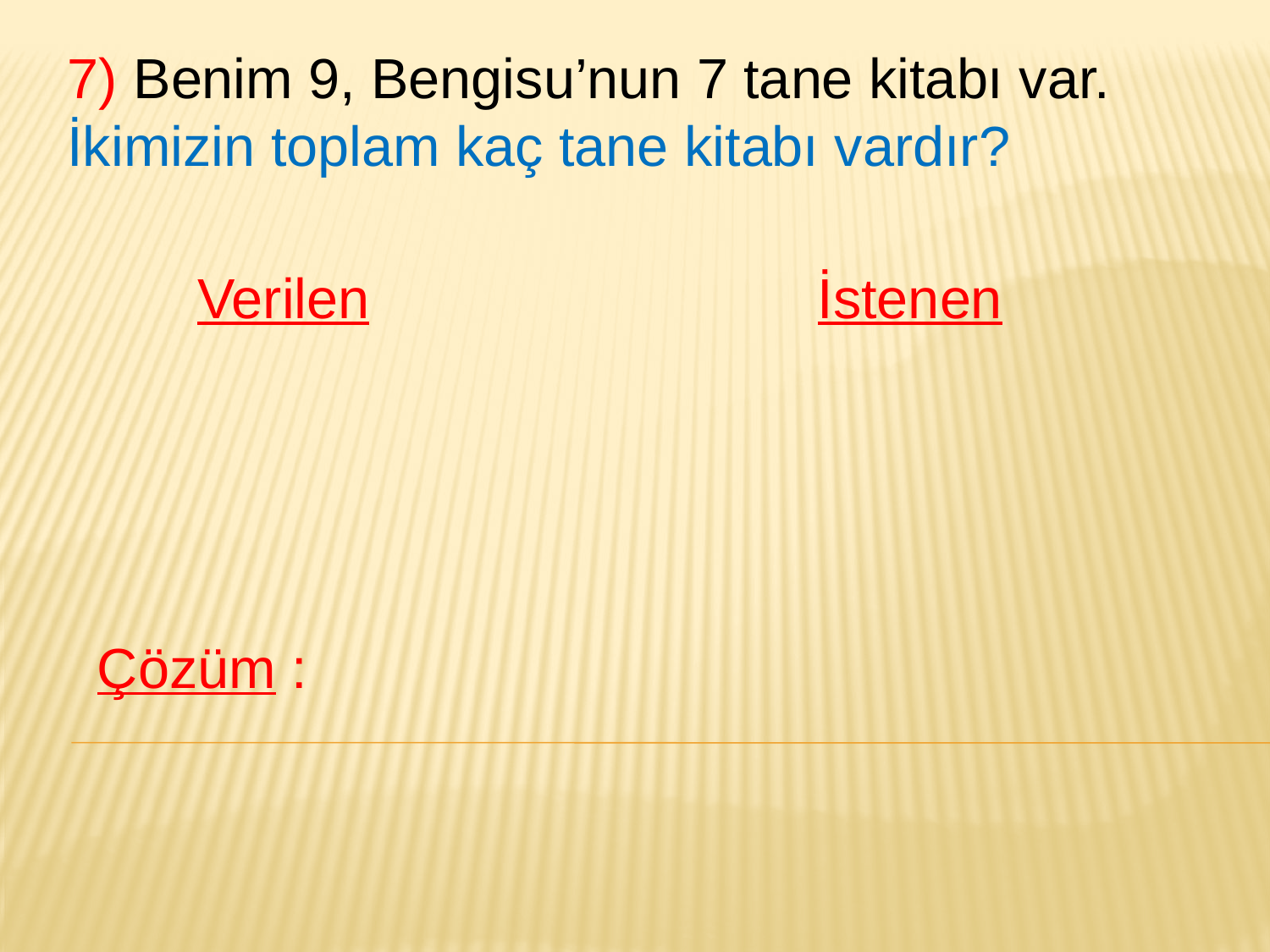

7) Benim 9, Bengisu’nun 7 tane kitabı var. İkimizin toplam kaç tane kitabı vardır?

Verilen
İstenen
Çözüm :